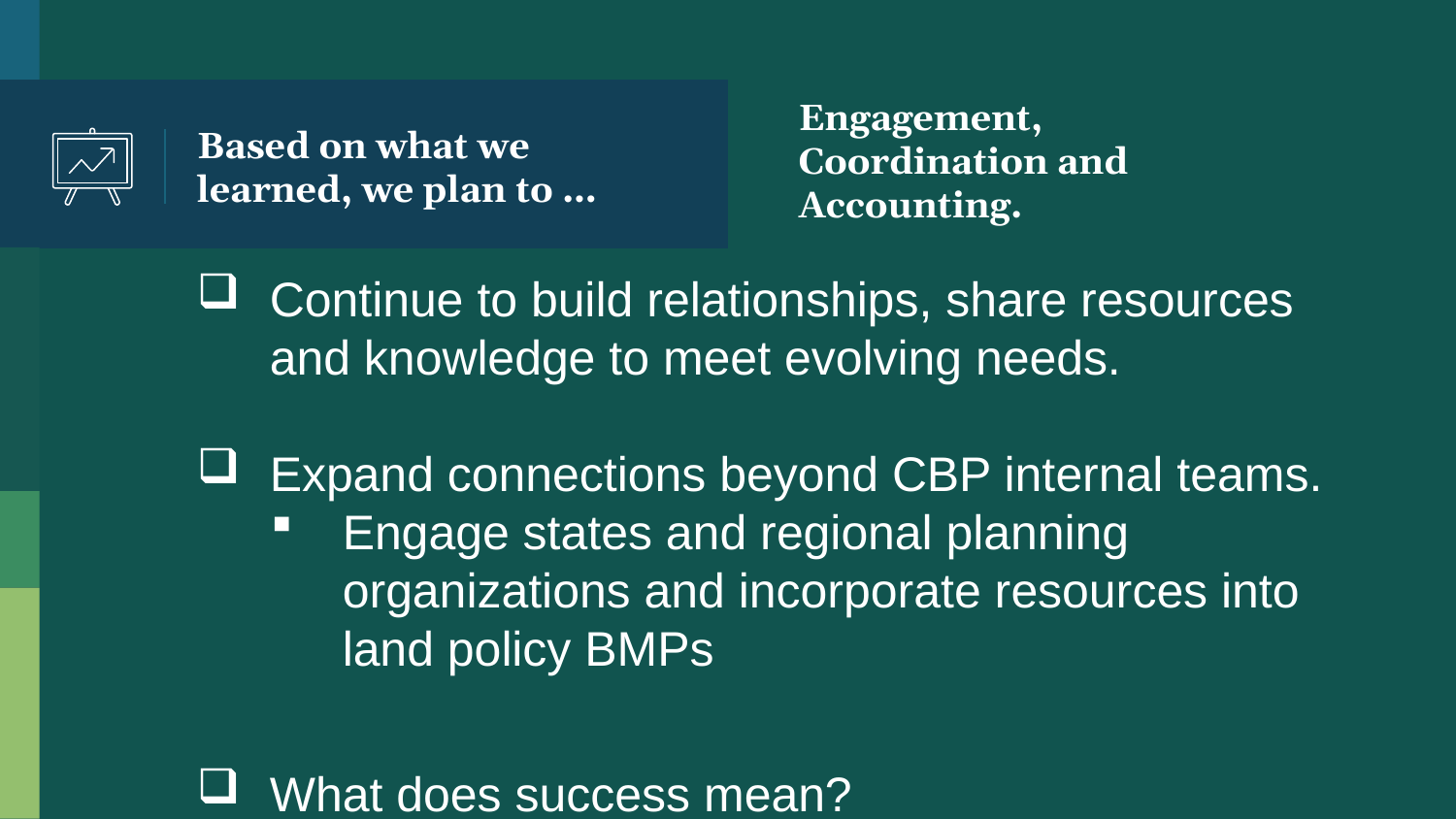

# Engagement, Coordination and Accounting.
Based on what we learned, we plan to …

Continue to build relationships, share resources and knowledge to meet evolving needs.

Expand connections beyond CBP internal teams.
Engage states and regional planning organizations and incorporate resources into land policy BMPs

What does success mean?